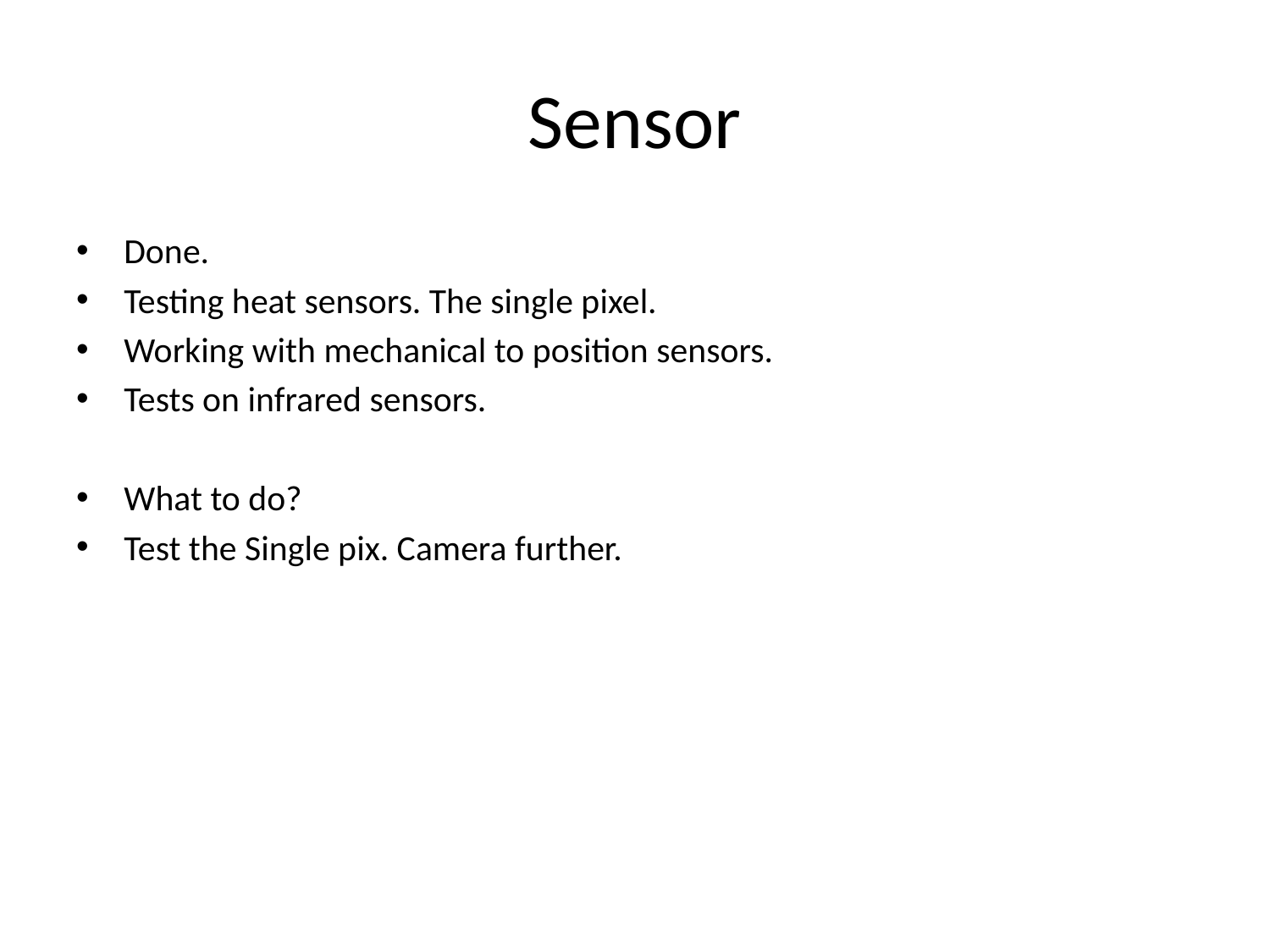

# Sensor
Done.
Testing heat sensors. The single pixel.
Working with mechanical to position sensors.
Tests on infrared sensors.

What to do?
Test the Single pix. Camera further.